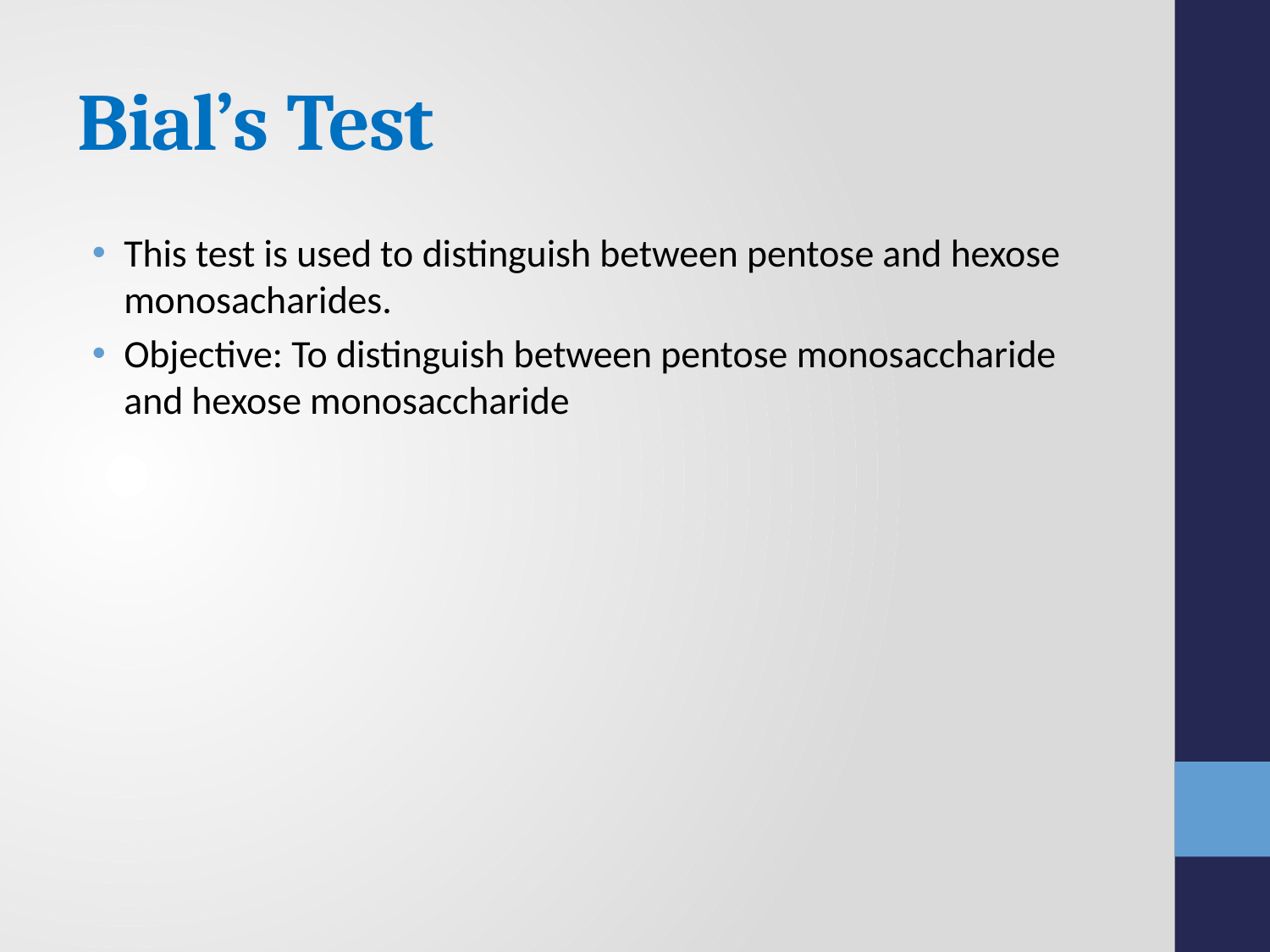

# Bial’s Test
This test is used to distinguish between pentose and hexose monosacharides.
Objective: To distinguish between pentose monosaccharide and hexose monosaccharide